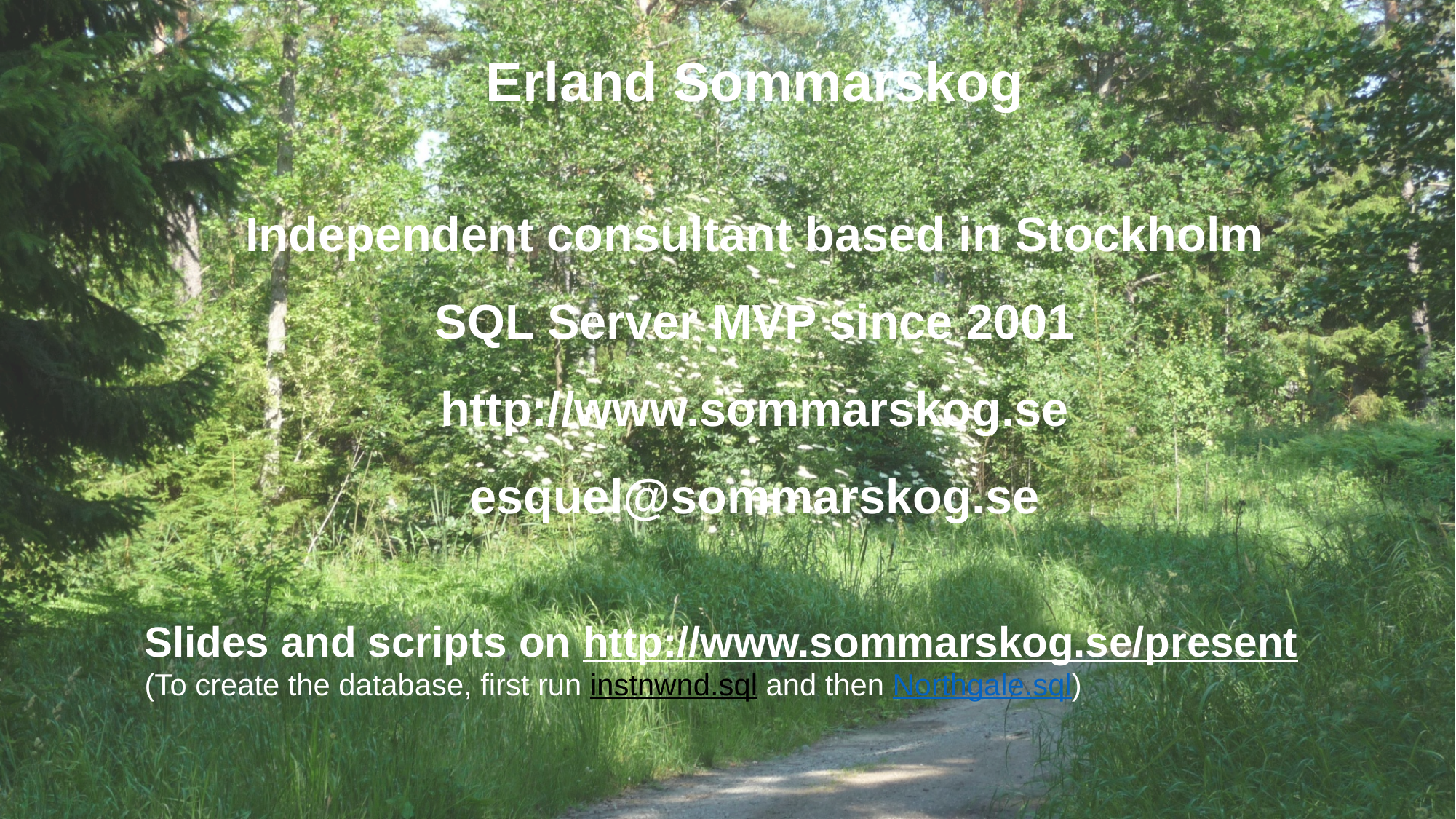

# Erland Sommarskog
Independent consultant based in Stockholm
SQL Server MVP since 2001
http://www.sommarskog.se
esquel@sommarskog.se
Slides and scripts on http://www.sommarskog.se/present
(To create the database, first run instnwnd.sql and then Northgale.sql)